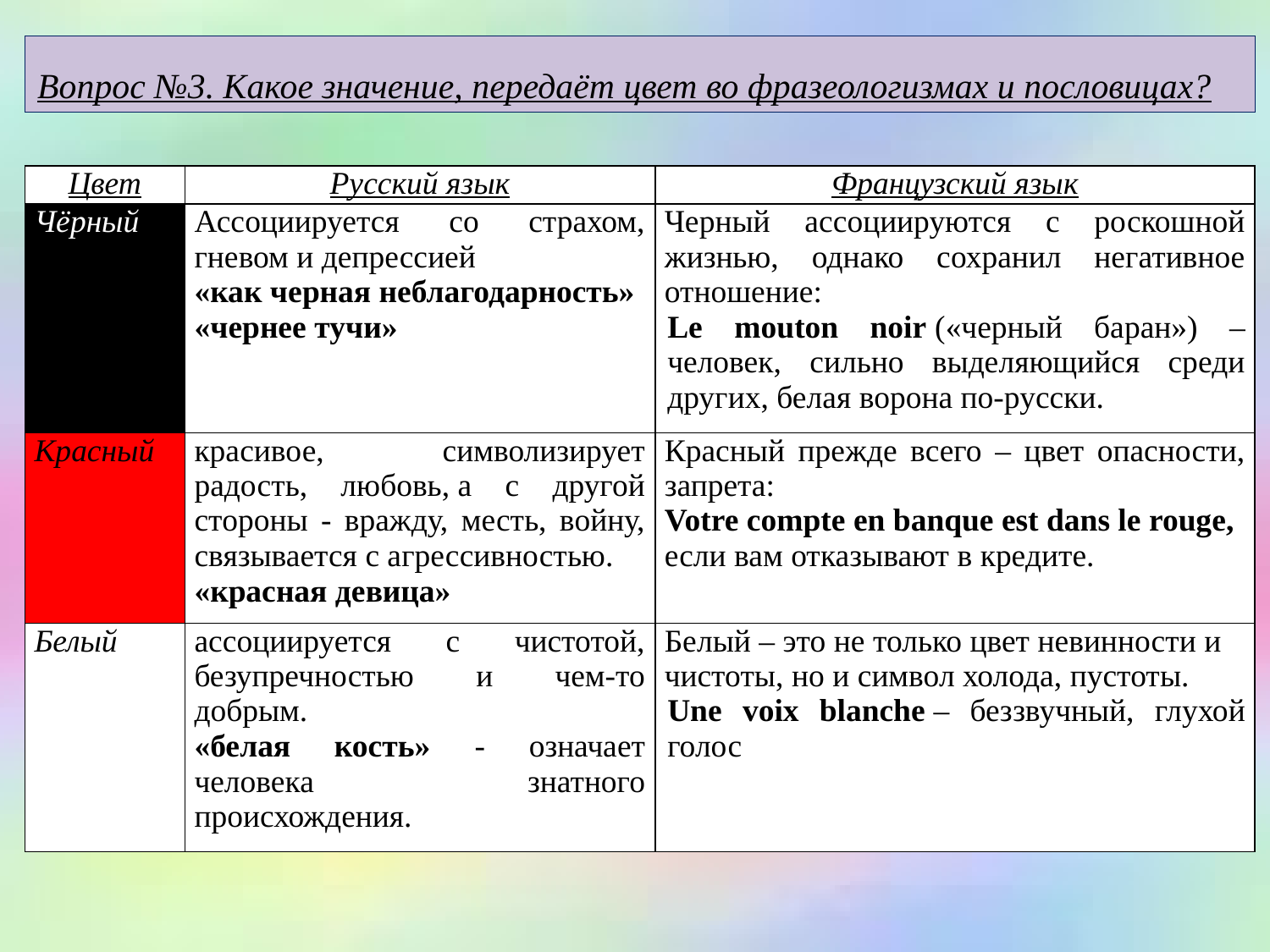

Вопрос №3. Какое значение, передаёт цвет во фразеологизмах и пословицах?
| Цвет | Русский язык | Французский язык |
| --- | --- | --- |
| Чёрный | Ассоциируется со страхом, гневом и депрессией «как черная неблагодарность» «чернее тучи» | Черный ассоциируются с роскошной жизнью, однако сохранил негативное отношение: Le mouton noir («черный баран») – человек, сильно выделяющийся среди других, белая ворона по-русски. |
| Красный | красивое, символизирует радость, любовь, а с другой стороны - вражду, месть, войну, связывается с агрессивностью. «красная девица» | Красный прежде всего – цвет опасности, запрета:  Votre compte en banque est dans le rouge, если вам отказывают в кредите. |
| Белый | ассоциируется с чистотой, безупречностью и чем-то добрым.  «белая кость» - означает человека знатного происхождения. | Белый – это не только цвет невинности и чистоты, но и символ холода, пустоты. Une voix blanche – беззвучный, глухой голос |